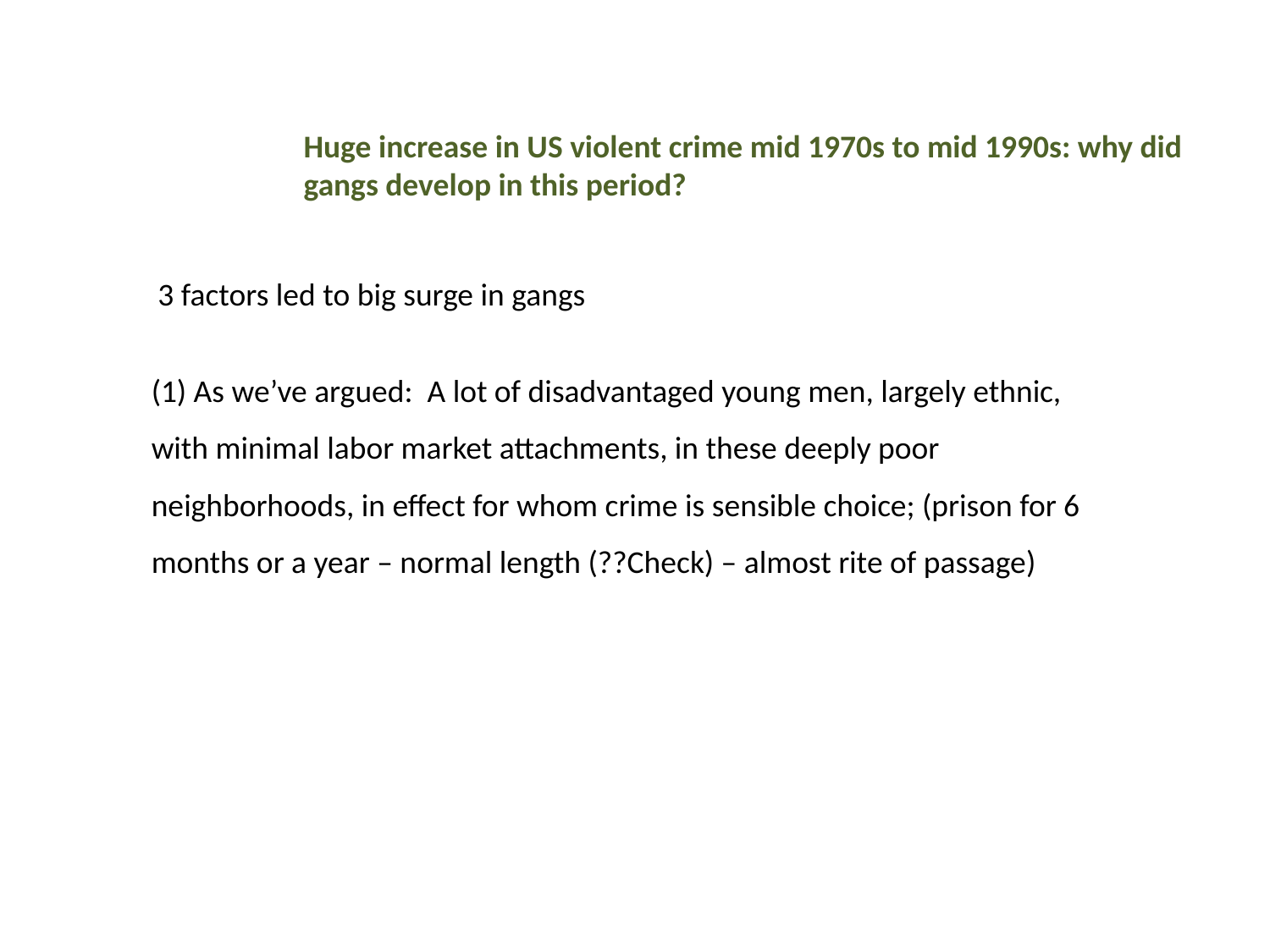

Huge increase in US violent crime mid 1970s to mid 1990s: why did gangs develop in this period?
3 factors led to big surge in gangs
(1) As we’ve argued:  A lot of disadvantaged young men, largely ethnic, with minimal labor market attachments, in these deeply poor neighborhoods, in effect for whom crime is sensible choice; (prison for 6 months or a year – normal length (??Check) – almost rite of passage)